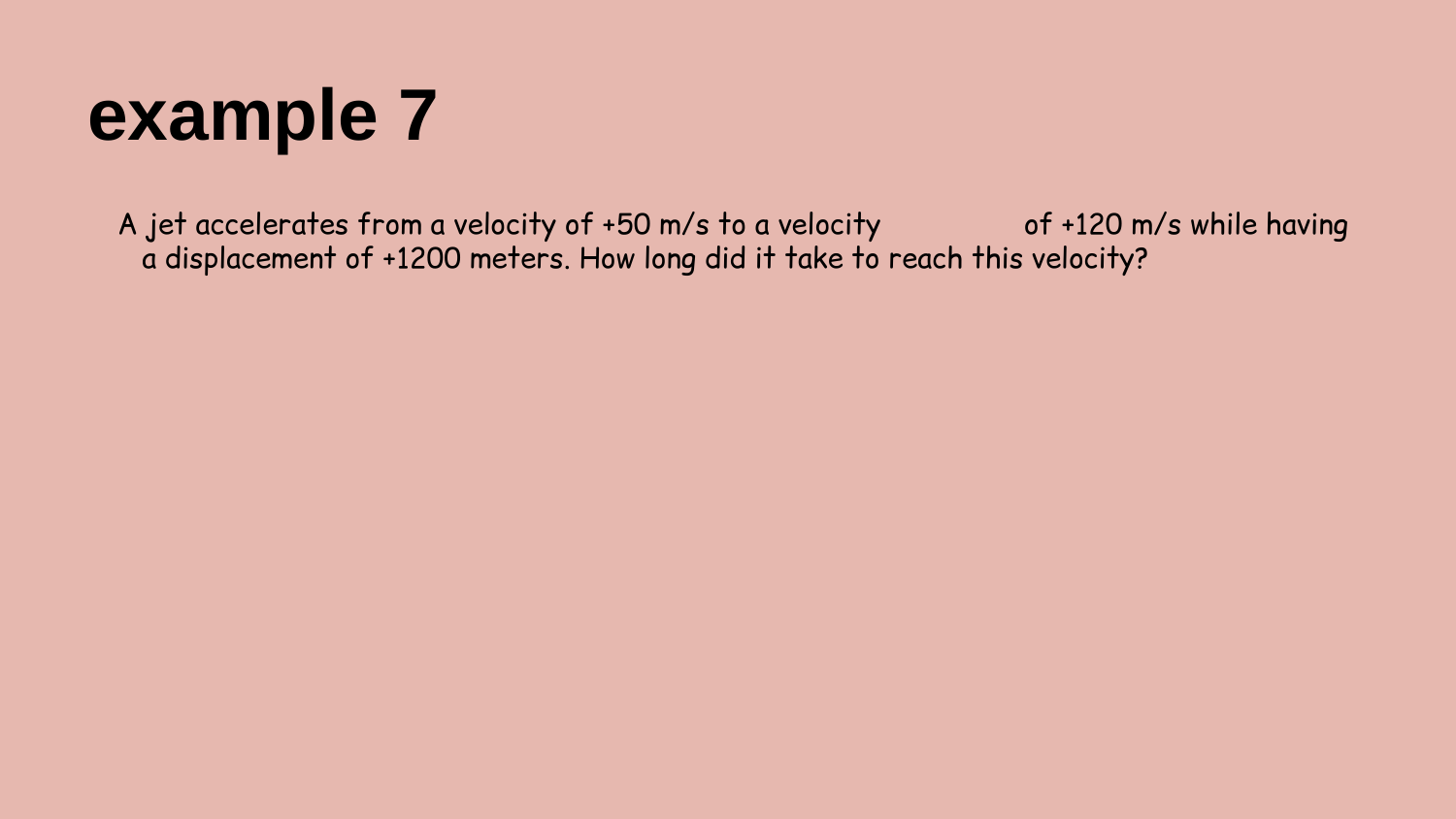

# example 7
A jet accelerates from a velocity of +50 m/s to a velocity  	 of +120 m/s while having a displacement of +1200 meters. How long did it take to reach this velocity?